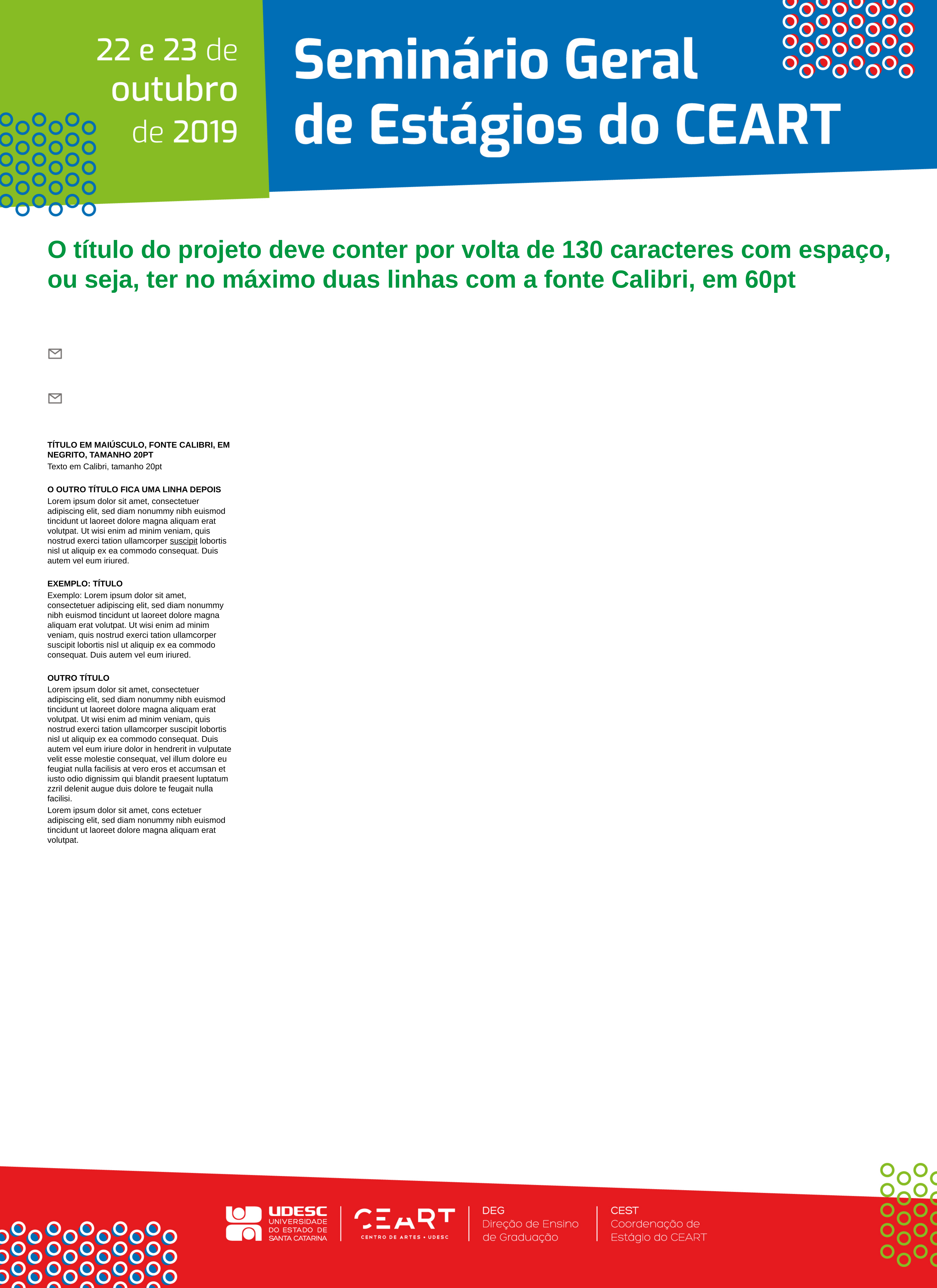

O título do projeto deve conter por volta de 130 caracteres com espaço, ou seja, ter no máximo duas linhas com a fonte Calibri, em 60pt

TÍTULO EM MAIÚSCULO, FONTE CALIBRI, EM NEGRITO, TAMANHO 20PT
Texto em Calibri, tamanho 20pt

O OUTRO TÍTULO FICA UMA LINHA DEPOIS
Lorem ipsum dolor sit amet, consectetuer adipiscing elit, sed diam nonummy nibh euismod tincidunt ut laoreet dolore magna aliquam erat volutpat. Ut wisi enim ad minim veniam, quis nostrud exerci tation ullamcorper suscipit lobortis nisl ut aliquip ex ea commodo consequat. Duis autem vel eum iriured.

EXEMPLO: TÍTULO
Exemplo: Lorem ipsum dolor sit amet, consectetuer adipiscing elit, sed diam nonummy nibh euismod tincidunt ut laoreet dolore magna aliquam erat volutpat. Ut wisi enim ad minim veniam, quis nostrud exerci tation ullamcorper suscipit lobortis nisl ut aliquip ex ea commodo consequat. Duis autem vel eum iriured.

OUTRO TÍTULO
Lorem ipsum dolor sit amet, consectetuer adipiscing elit, sed diam nonummy nibh euismod tincidunt ut laoreet dolore magna aliquam erat volutpat. Ut wisi enim ad minim veniam, quis nostrud exerci tation ullamcorper suscipit lobortis nisl ut aliquip ex ea commodo consequat. Duis autem vel eum iriure dolor in hendrerit in vulputate velit esse molestie consequat, vel illum dolore eu feugiat nulla facilisis at vero eros et accumsan et iusto odio dignissim qui blandit praesent luptatum zzril delenit augue duis dolore te feugait nulla facilisi.
Lorem ipsum dolor sit amet, cons ectetuer adipiscing elit, sed diam nonummy nibh euismod tincidunt ut laoreet dolore magna aliquam erat volutpat.